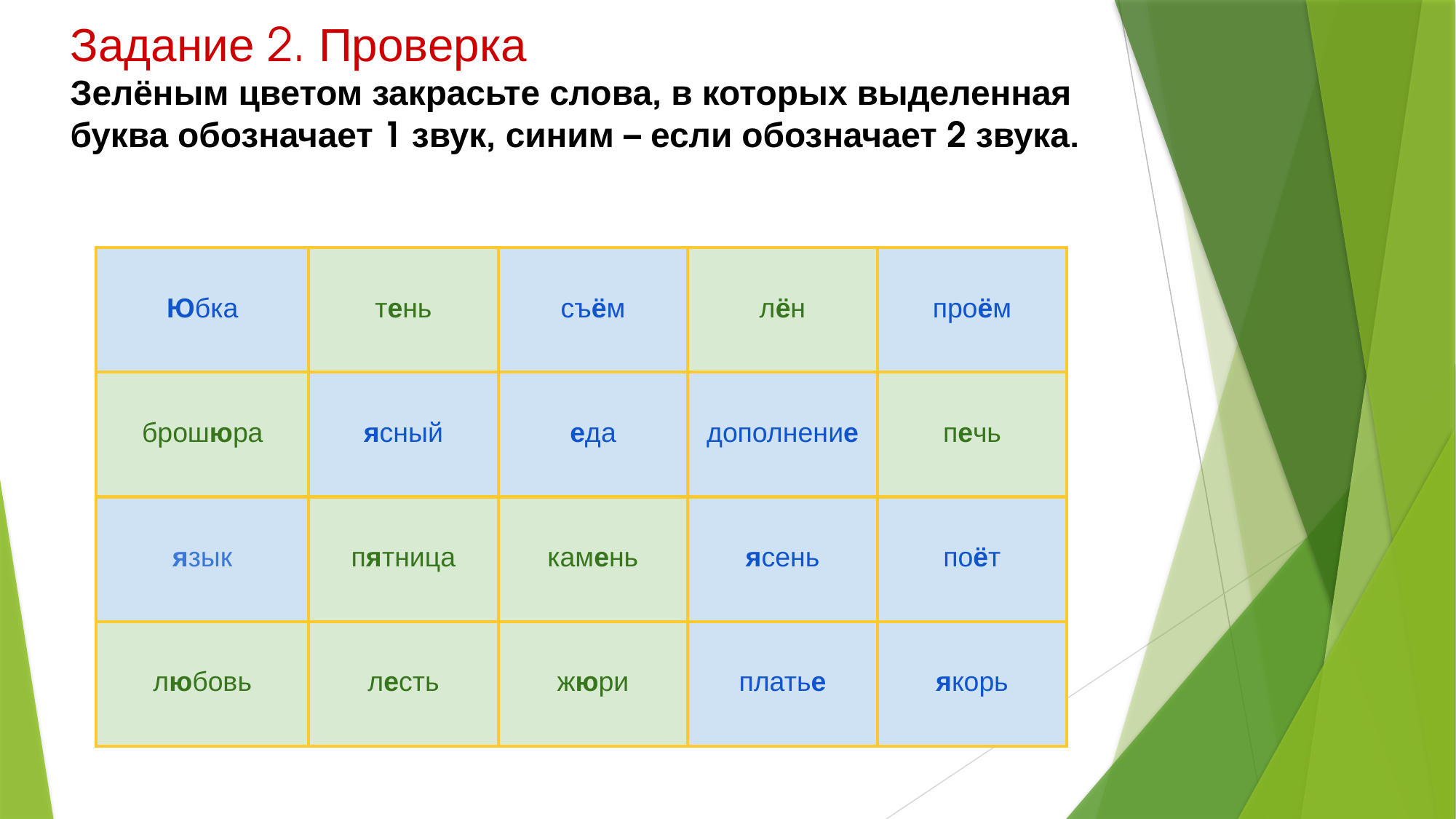

# Задание 2. Проверка Зелёным цветом закрасьте слова, в которых выделенная буква обозначает 1 звук, синим – если обозначает 2 звука.
| Юбка | тень | съём | лён | проём |
| --- | --- | --- | --- | --- |
| брошюра | ясный | еда | дополнение | печь |
| язык | пятница | камень | ясень | поёт |
| любовь | лесть | жюри | платье | якорь |